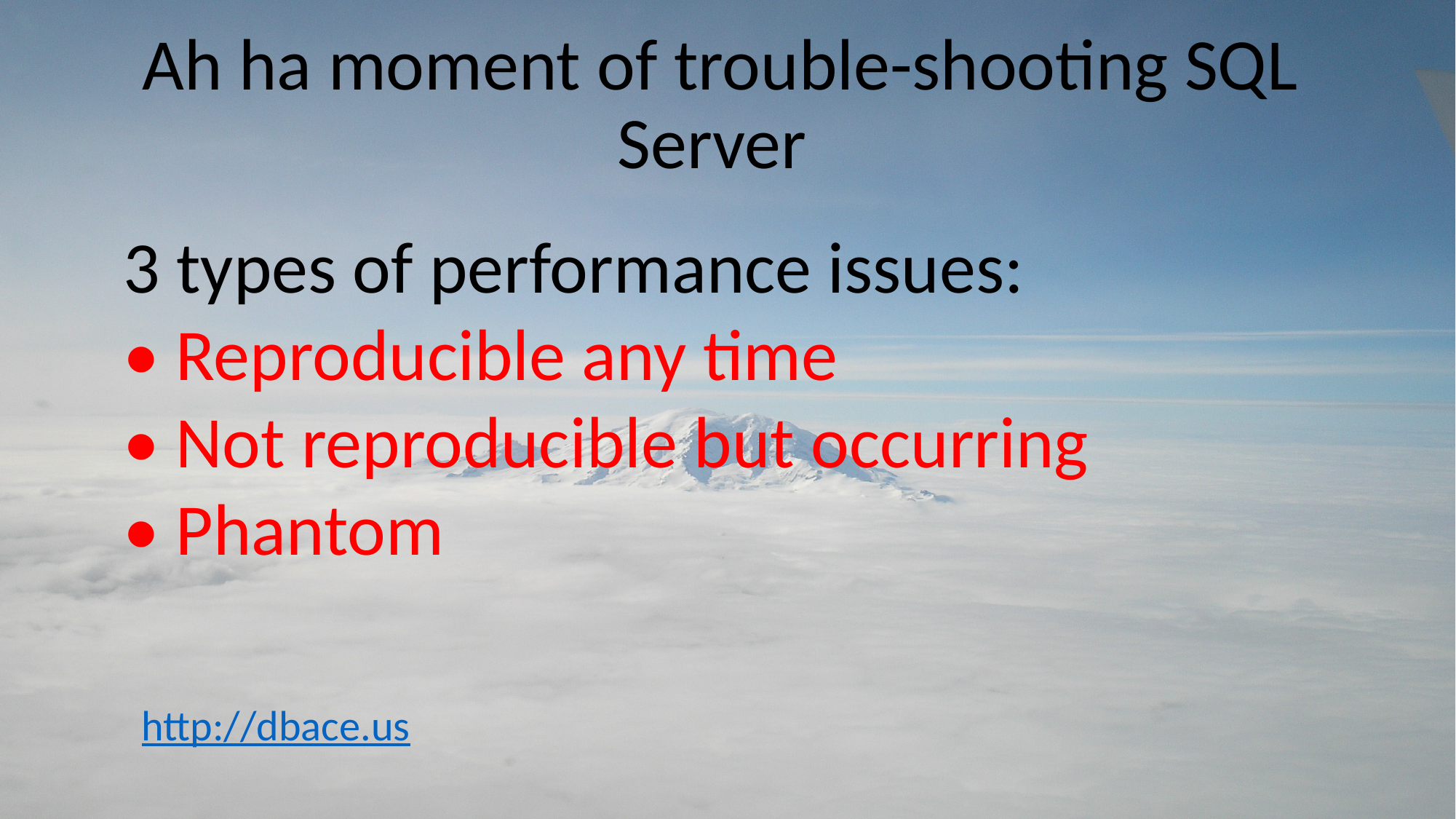

# Ah ha moment of trouble-shooting SQL Server
3 types of performance issues:
• Reproducible any time
• Not reproducible but occurring
• Phantom
http://dbace.us